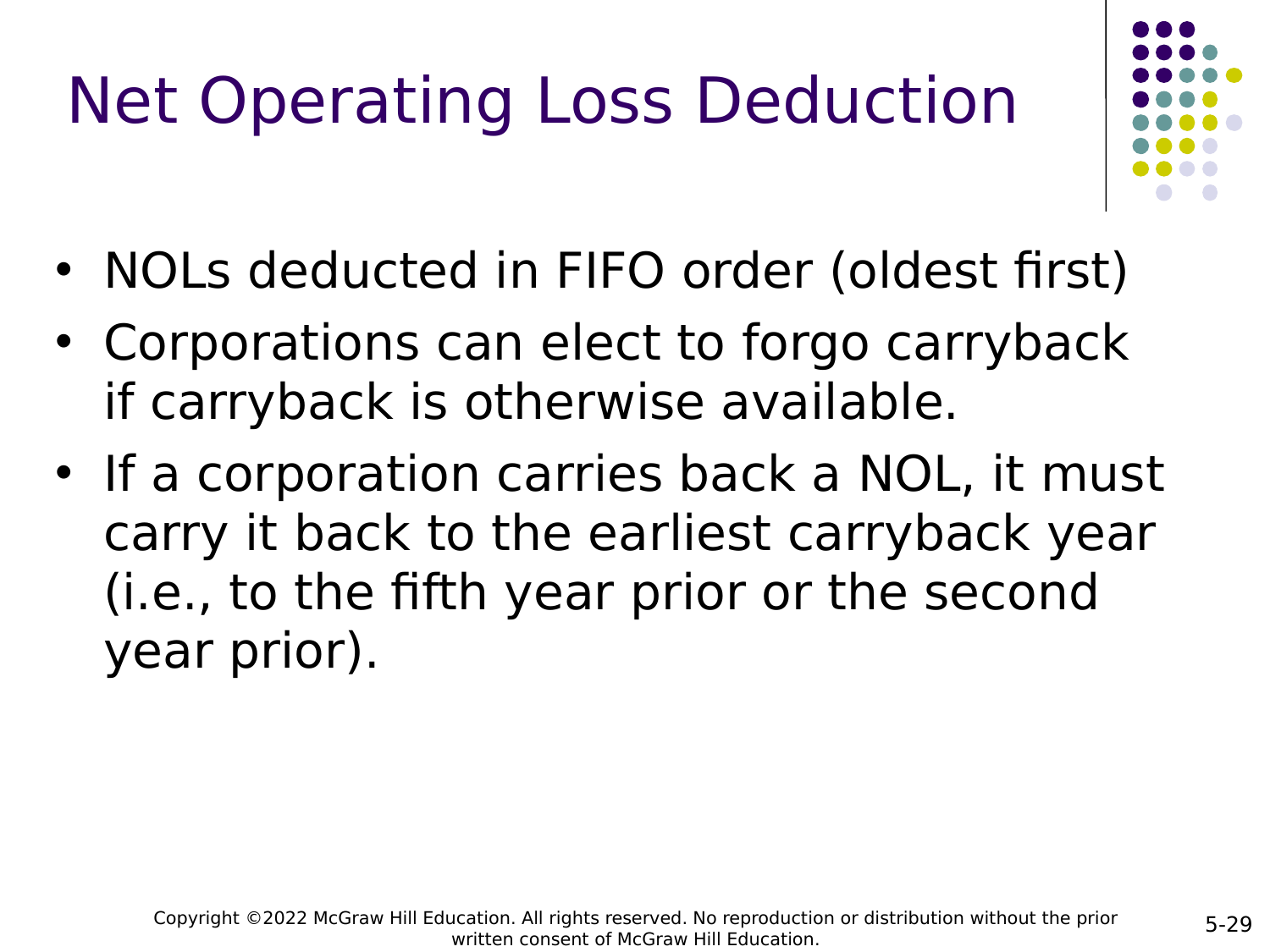

# Net Operating Loss Deduction
NOLs deducted in FIFO order (oldest first)
Corporations can elect to forgo carryback if carryback is otherwise available.
If a corporation carries back a NOL, it must carry it back to the earliest carryback year (i.e., to the fifth year prior or the second year prior).

5-29